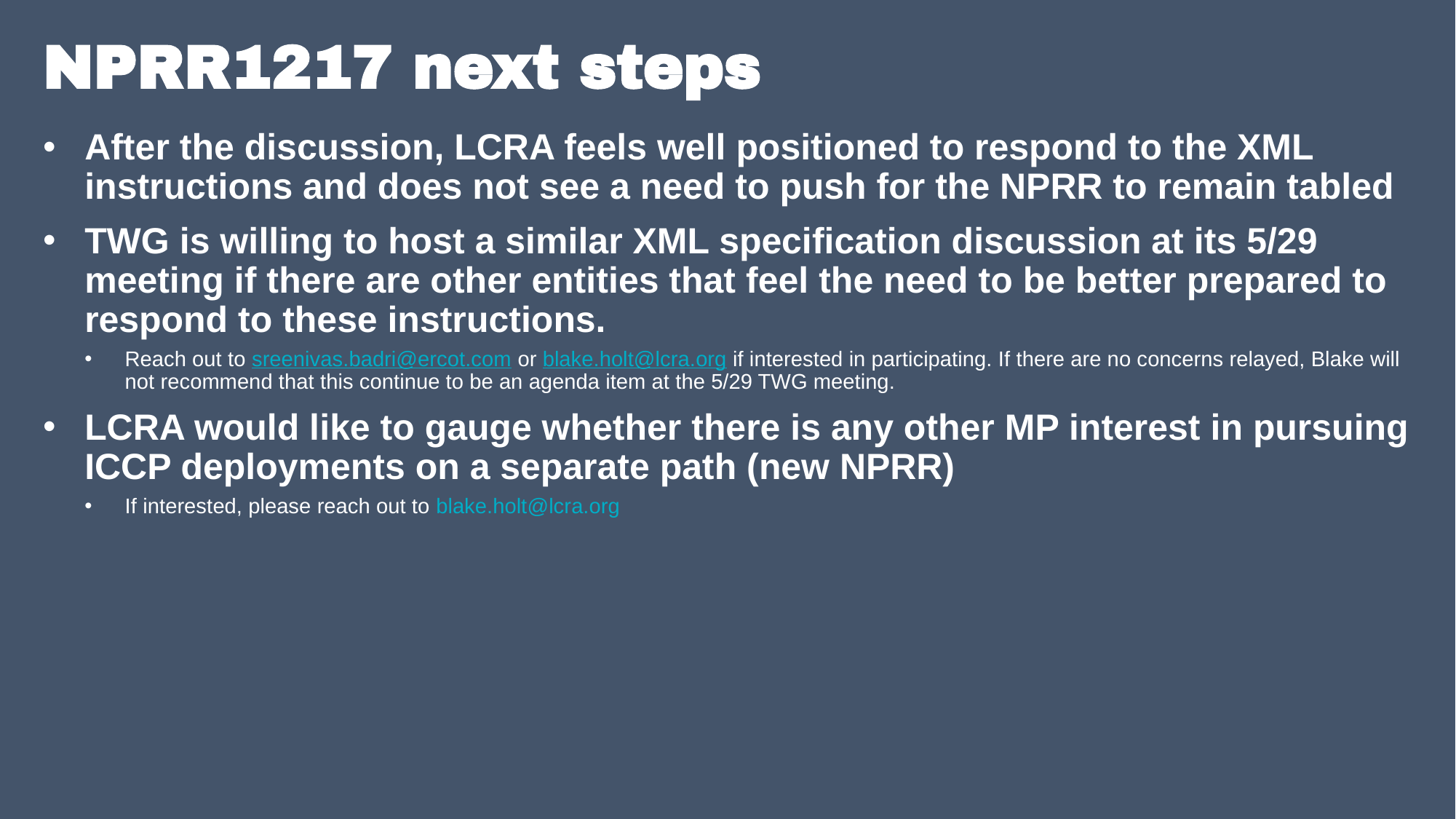

# NPRR1217 next steps
After the discussion, LCRA feels well positioned to respond to the XML instructions and does not see a need to push for the NPRR to remain tabled
TWG is willing to host a similar XML specification discussion at its 5/29 meeting if there are other entities that feel the need to be better prepared to respond to these instructions.
Reach out to sreenivas.badri@ercot.com or blake.holt@lcra.org if interested in participating. If there are no concerns relayed, Blake will not recommend that this continue to be an agenda item at the 5/29 TWG meeting.
LCRA would like to gauge whether there is any other MP interest in pursuing ICCP deployments on a separate path (new NPRR)
If interested, please reach out to blake.holt@lcra.org